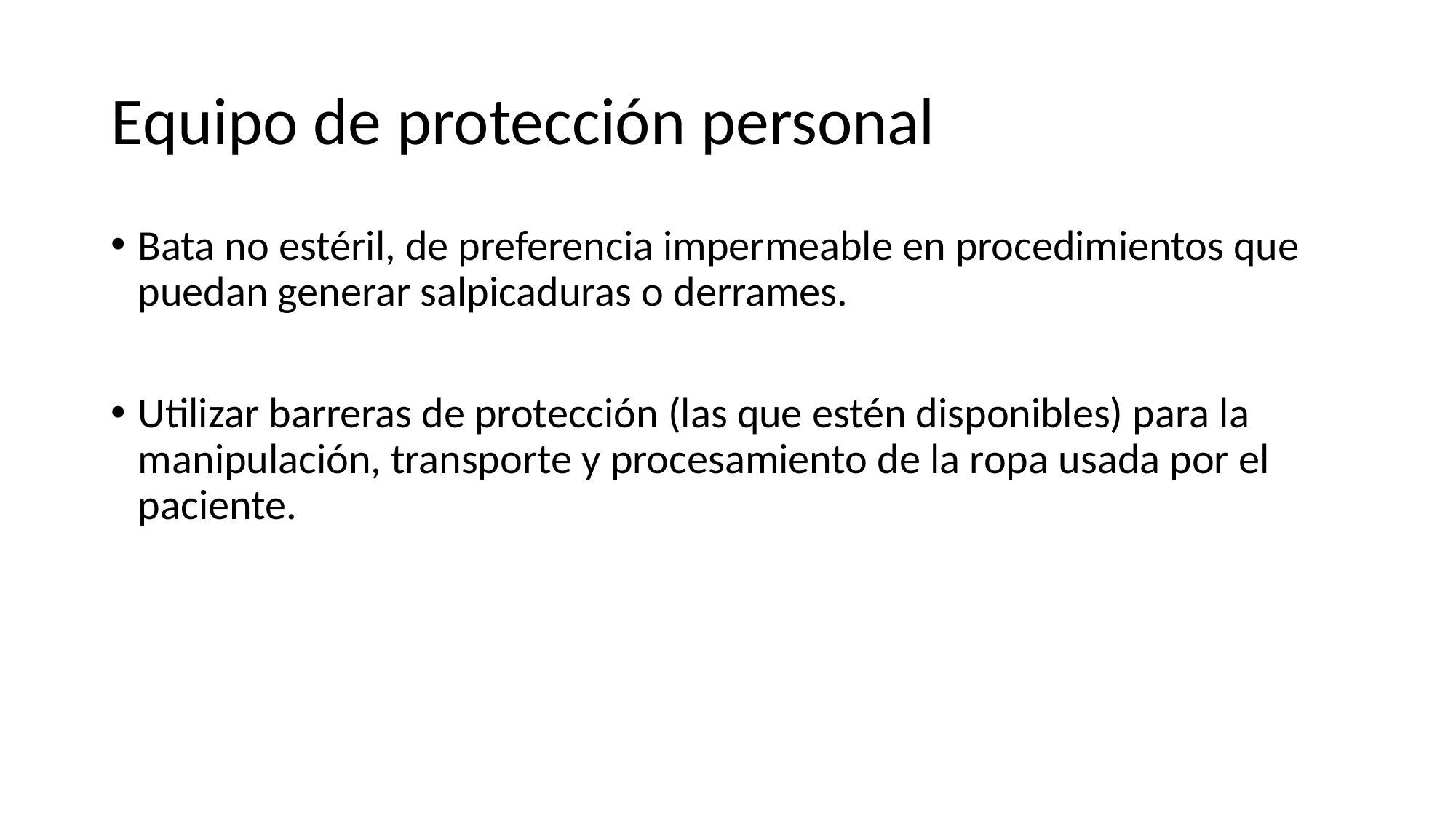

# Equipo de protección personal
Bata no estéril, de preferencia impermeable en procedimientos que puedan generar salpicaduras o derrames.

Utilizar barreras de protección (las que estén disponibles) para la manipulación, transporte y procesamiento de la ropa usada por el paciente.